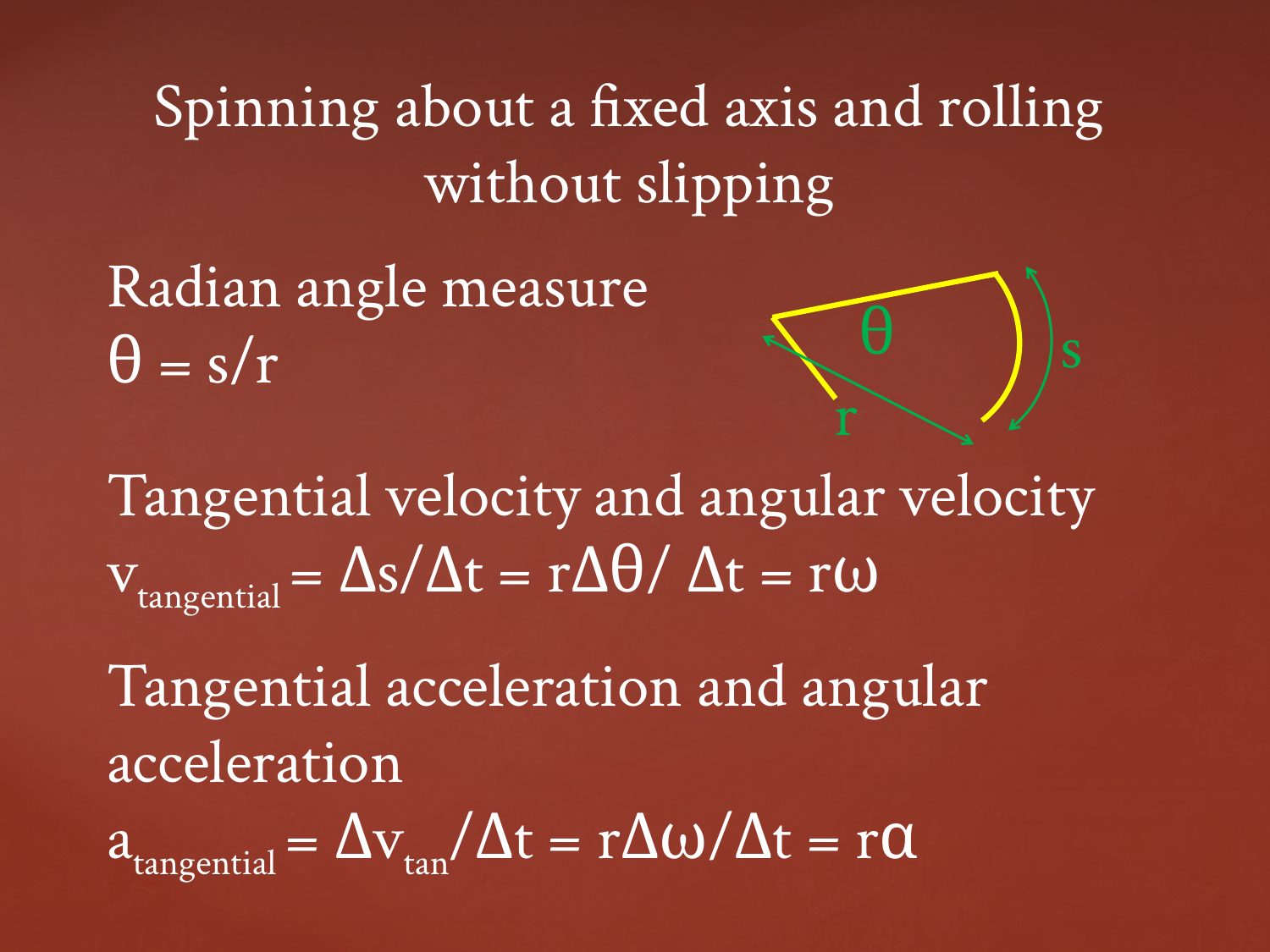

# Spinning about a fixed axis and rolling without slipping

Radian angle measure
θ = s/r
θ
s
r
Tangential velocity and angular velocity
vtangential = Δs/Δt = rΔθ/ Δt = rω
Tangential acceleration and angular acceleration
atangential = Δvtan/Δt = rΔω/Δt = rα